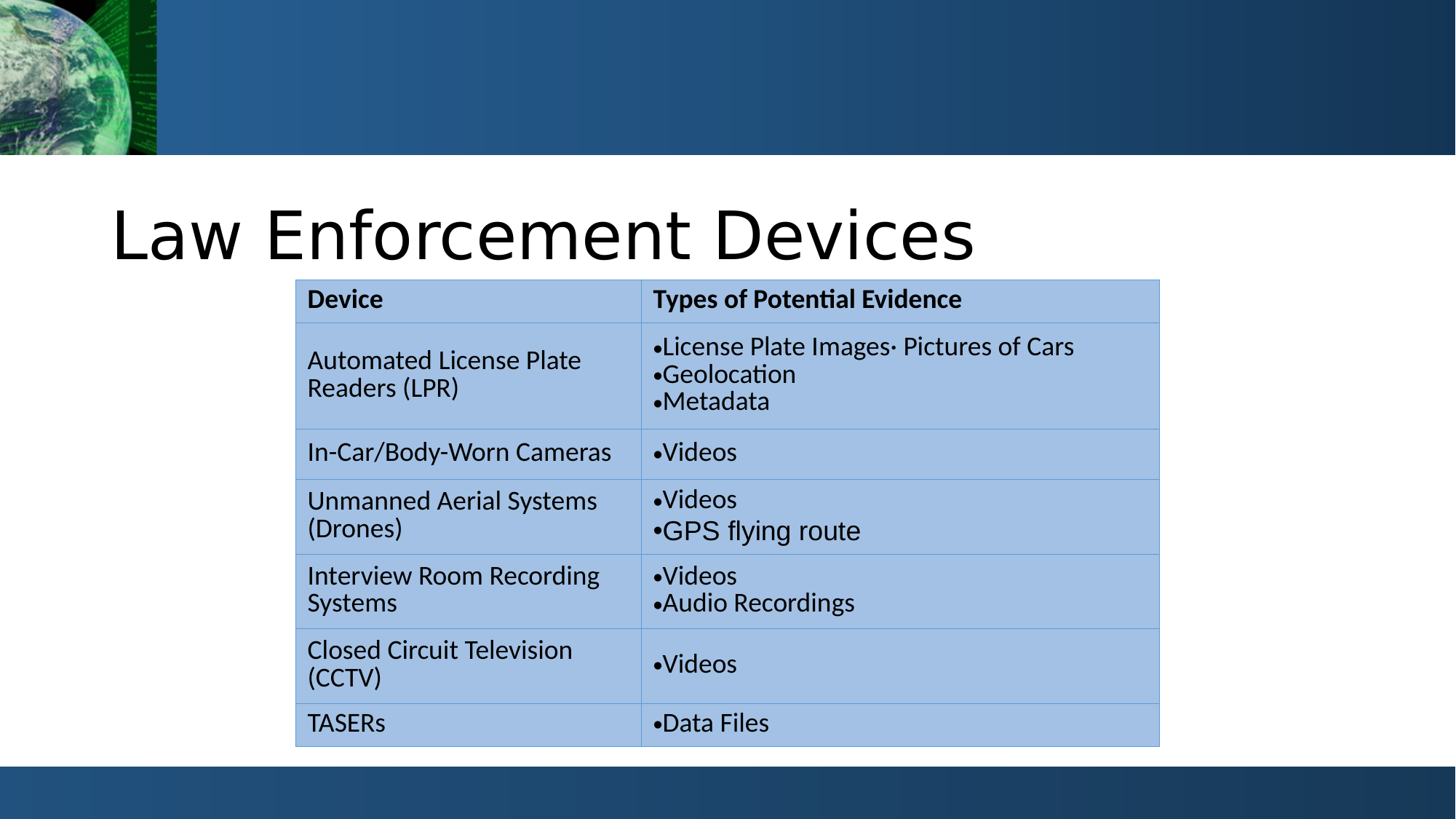

# Law Enforcement Devices
| Device | Types of Potential Evidence |
| --- | --- |
| Automated License Plate Readers (LPR) | License Plate Images· Pictures of Cars Geolocation Metadata |
| In-Car/Body-Worn Cameras | Videos |
| Unmanned Aerial Systems (Drones) | Videos GPS flying route |
| Interview Room Recording Systems | Videos Audio Recordings |
| Closed Circuit Television (CCTV) | Videos |
| TASERs | Data Files |